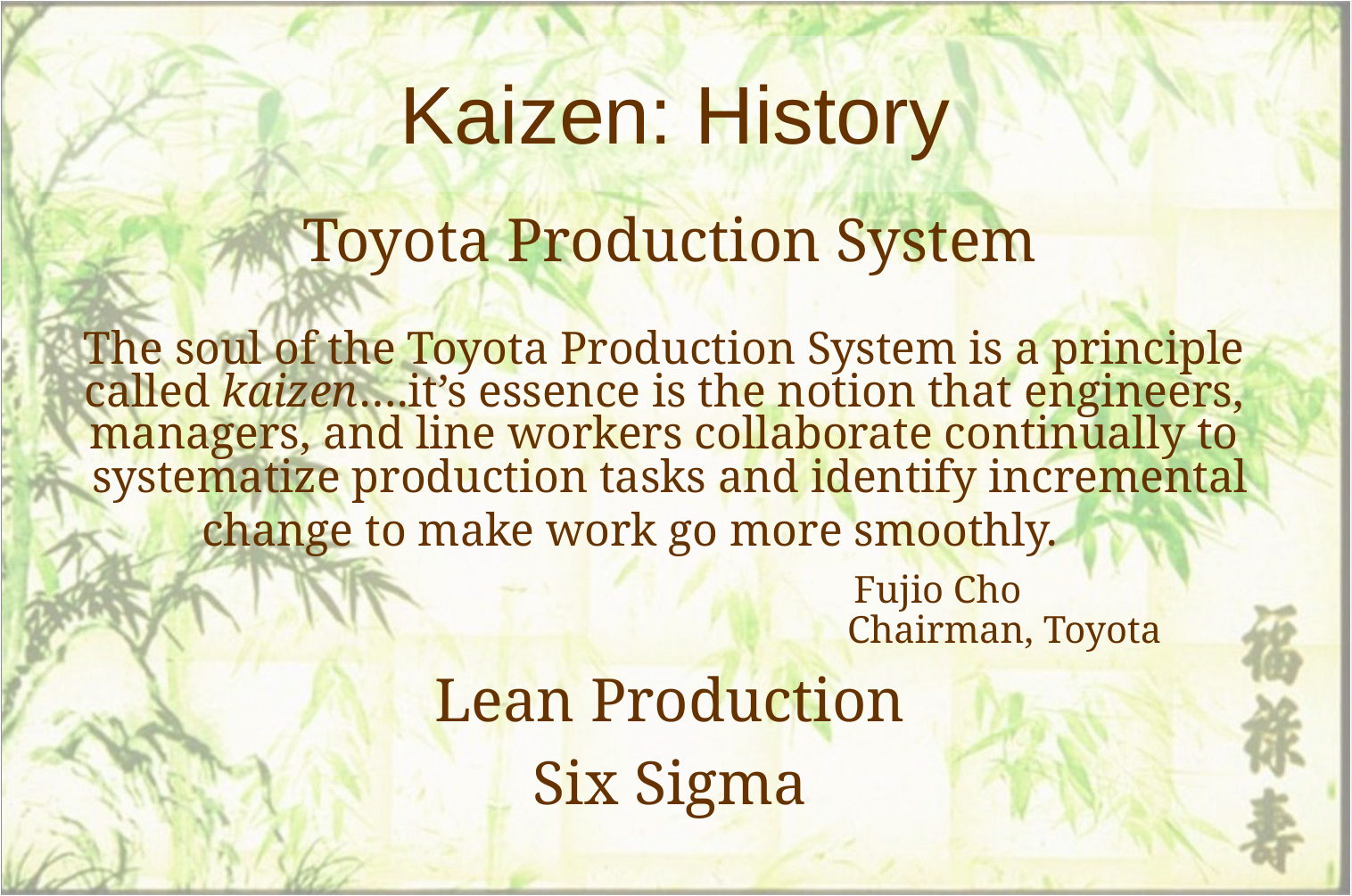

# Kaizen: History
Toyota Production System
The soul of the Toyota Production System is a principle
called kaizen….it’s essence is the notion that engineers,
managers, and line workers collaborate continually to
systematize production tasks and identify incremental
	change to make work go more smoothly.						Fujio Cho
					Chairman, Toyota
Lean Production
Six Sigma